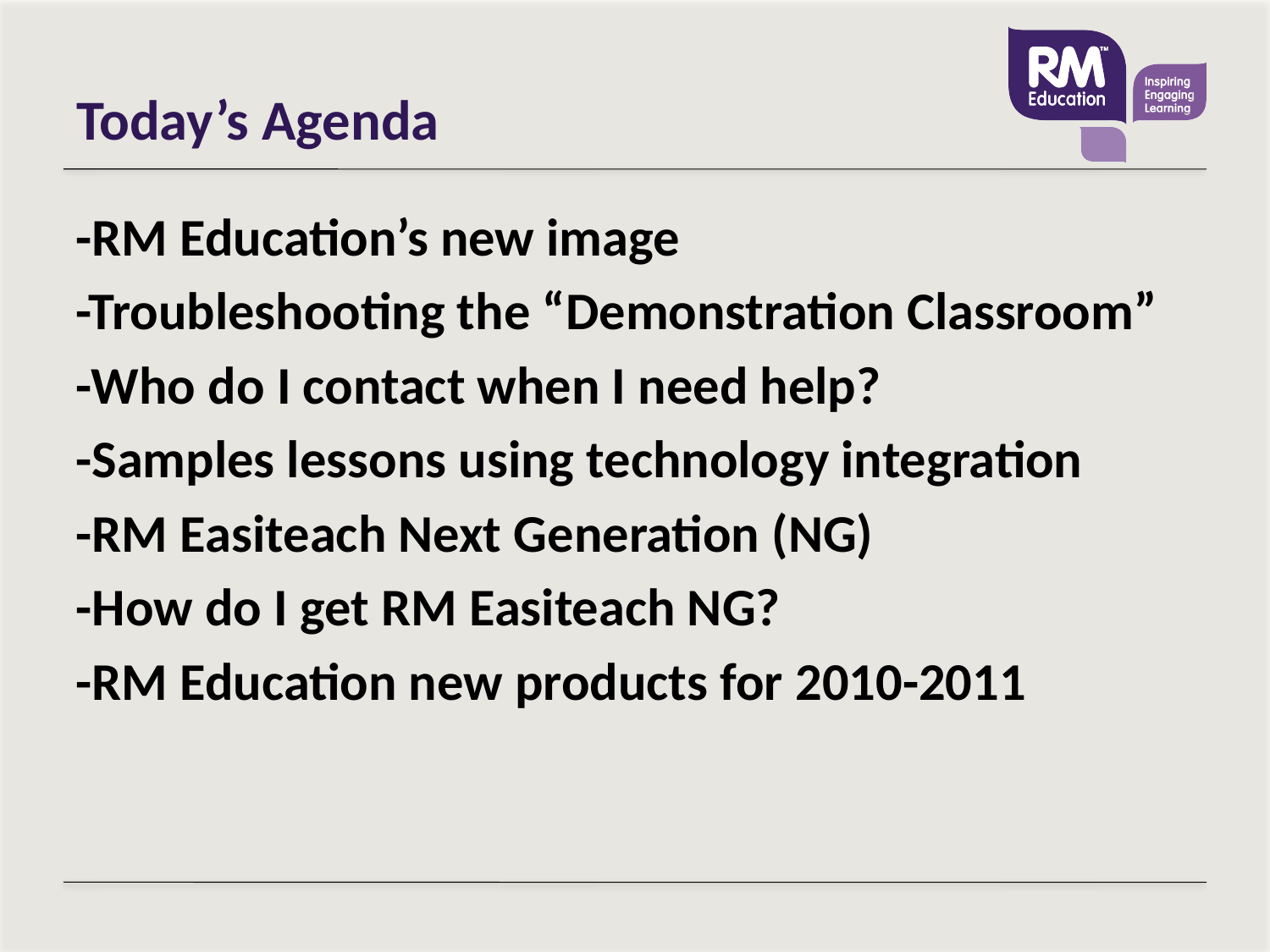

# Today’s Agenda
-RM Education’s new image
-Troubleshooting the “Demonstration Classroom”
-Who do I contact when I need help?
-Samples lessons using technology integration
-RM Easiteach Next Generation (NG)
-How do I get RM Easiteach NG?
-RM Education new products for 2010-2011